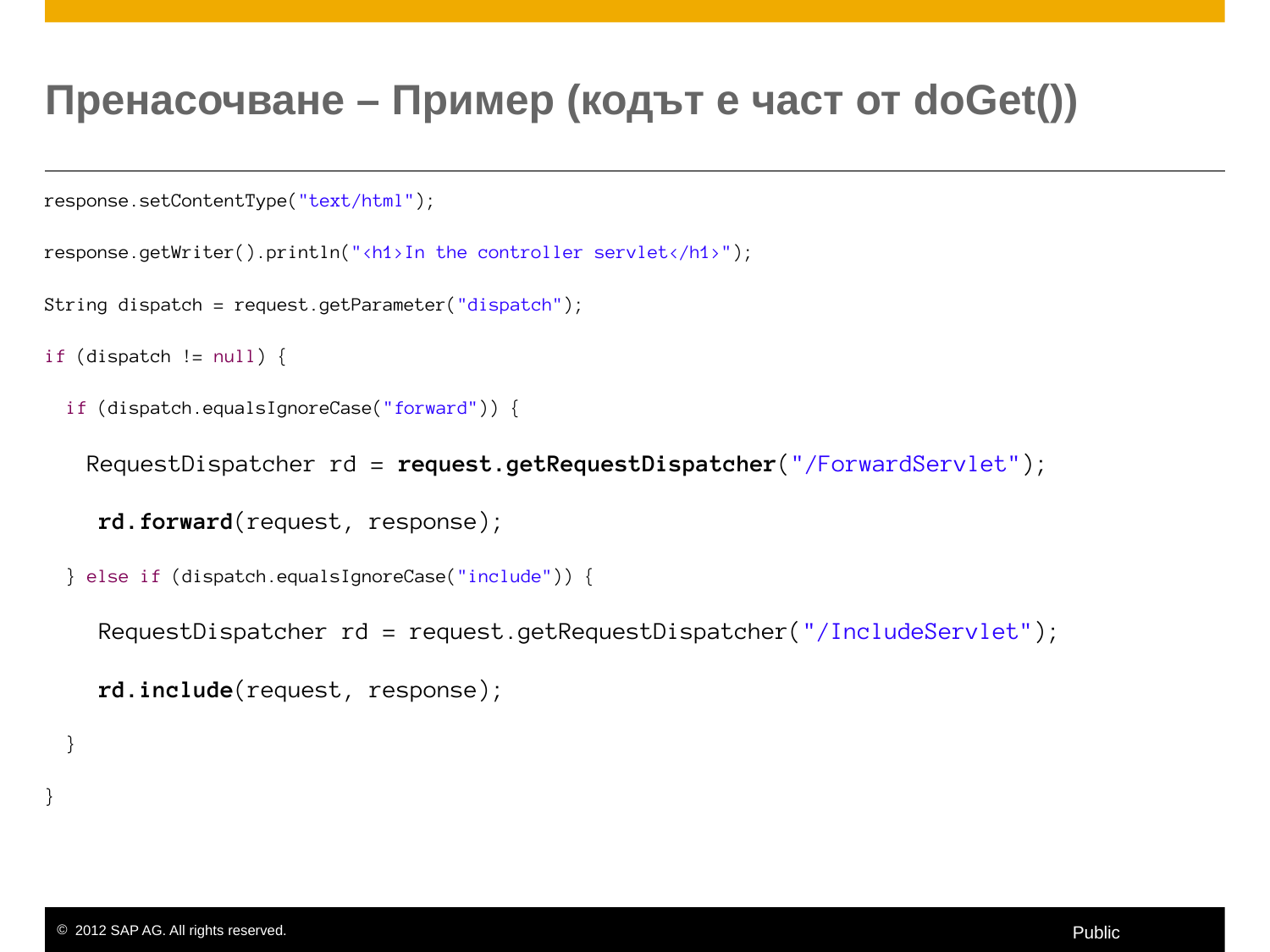

# Пренасочване – Пример (кодът е част от doGet())
response.setContentType("text/html");
response.getWriter().println("<h1>In the controller servlet</h1>");
String dispatch = request.getParameter("dispatch");
if (dispatch != null) {
  if (dispatch.equalsIgnoreCase("forward")) {
    RequestDispatcher rd = request.getRequestDispatcher("/ForwardServlet");
    rd.forward(request, response);
  } else if (dispatch.equalsIgnoreCase("include")) {
    RequestDispatcher rd = request.getRequestDispatcher("/IncludeServlet");
    rd.include(request, response);
  }
}